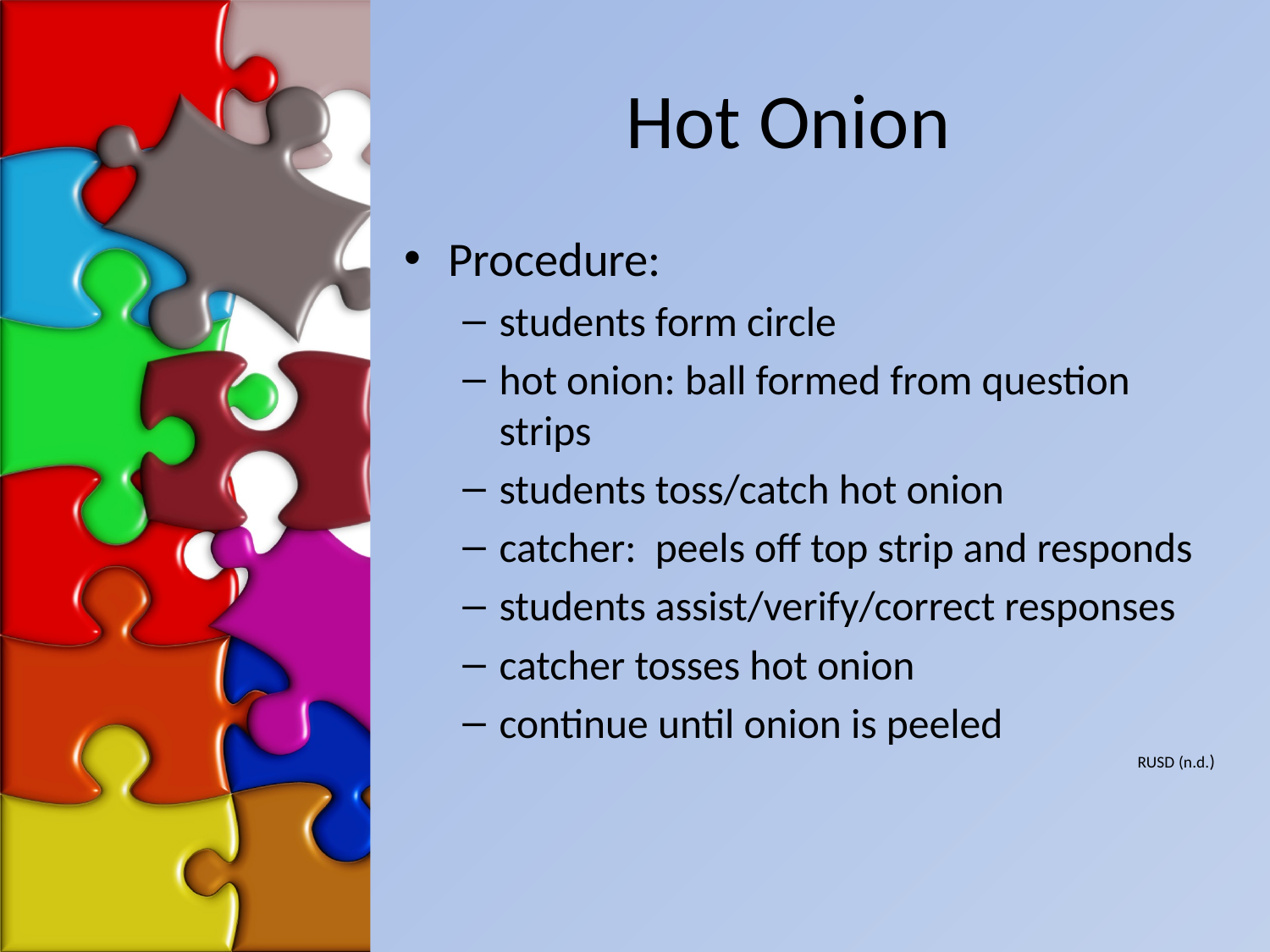

# Hot Onion
Procedure:
students form circle
hot onion: ball formed from question strips
students toss/catch hot onion
catcher:  peels off top strip and responds
students assist/verify/correct responses
catcher tosses hot onion
continue until onion is peeled
RUSD (n.d.)